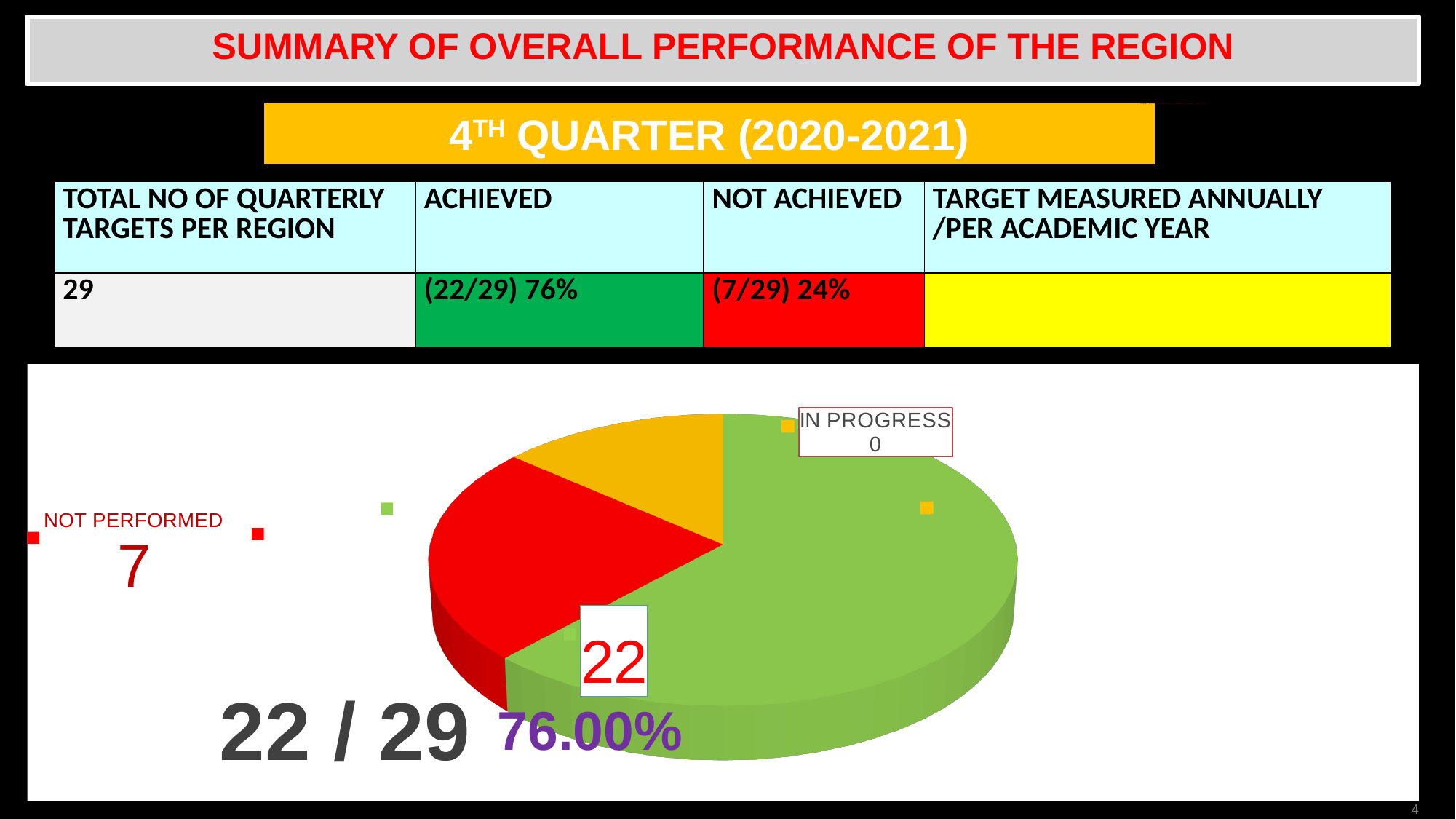

# SUMMARY OF OVERALL PERFORMANCE OF THE REGION
4TH QUARTER (2020-2021)
Johan Pretorius Bizzah Makhate Persal 18712720
| TOTAL NO OF QUARTERLY TARGETS PER REGION | ACHIEVED | NOT ACHIEVED | TARGET MEASURED ANNUALLY /PER ACADEMIC YEAR |
| --- | --- | --- | --- |
| 29 | (22/29) 76% | (7/29) 24% |  |

[unsupported chart]

22 / 29
76.00%